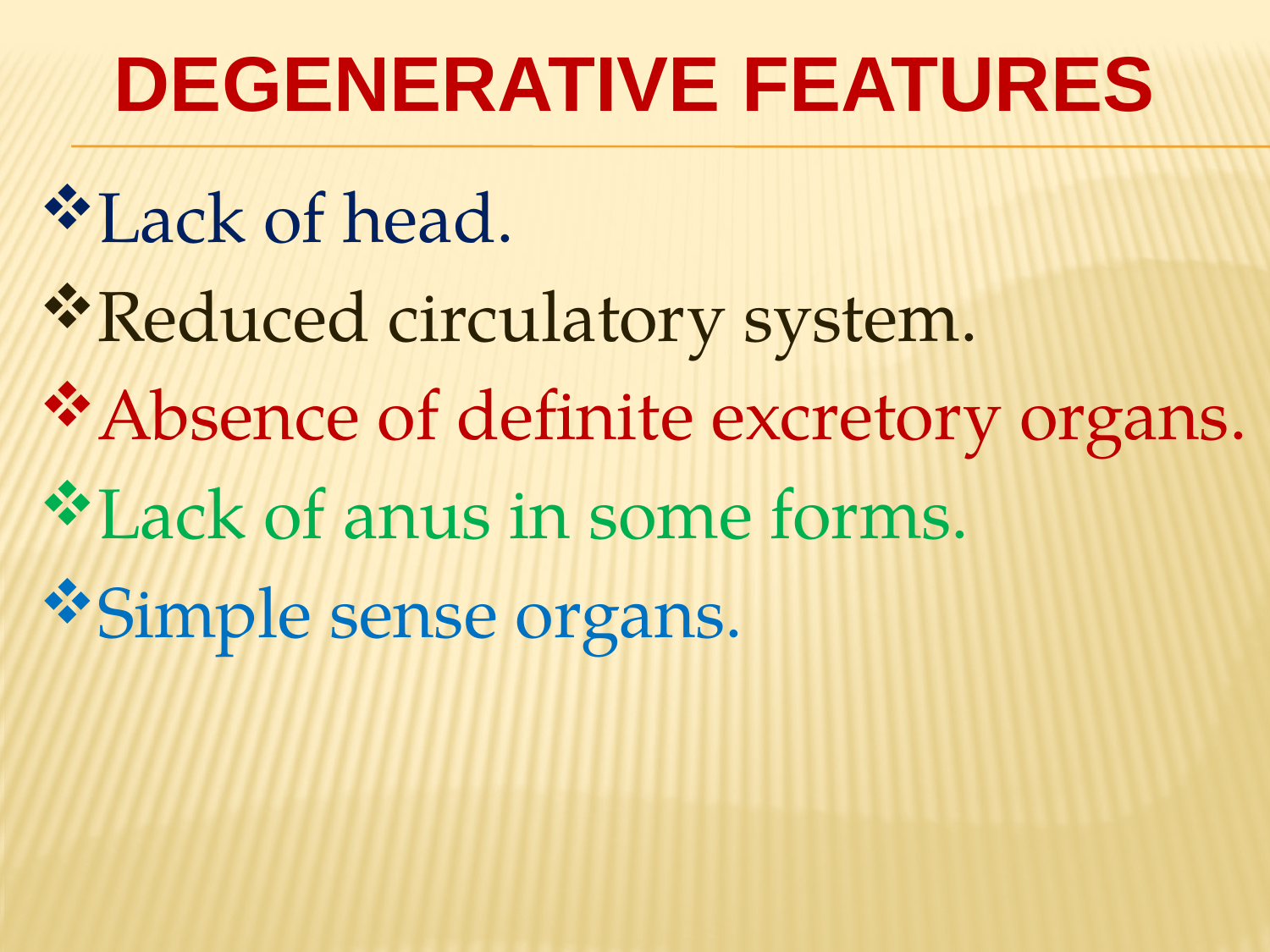

# DEGENERATIVE features
Lack of head.
Reduced circulatory system.
Absence of definite excretory organs.
Lack of anus in some forms.
Simple sense organs.